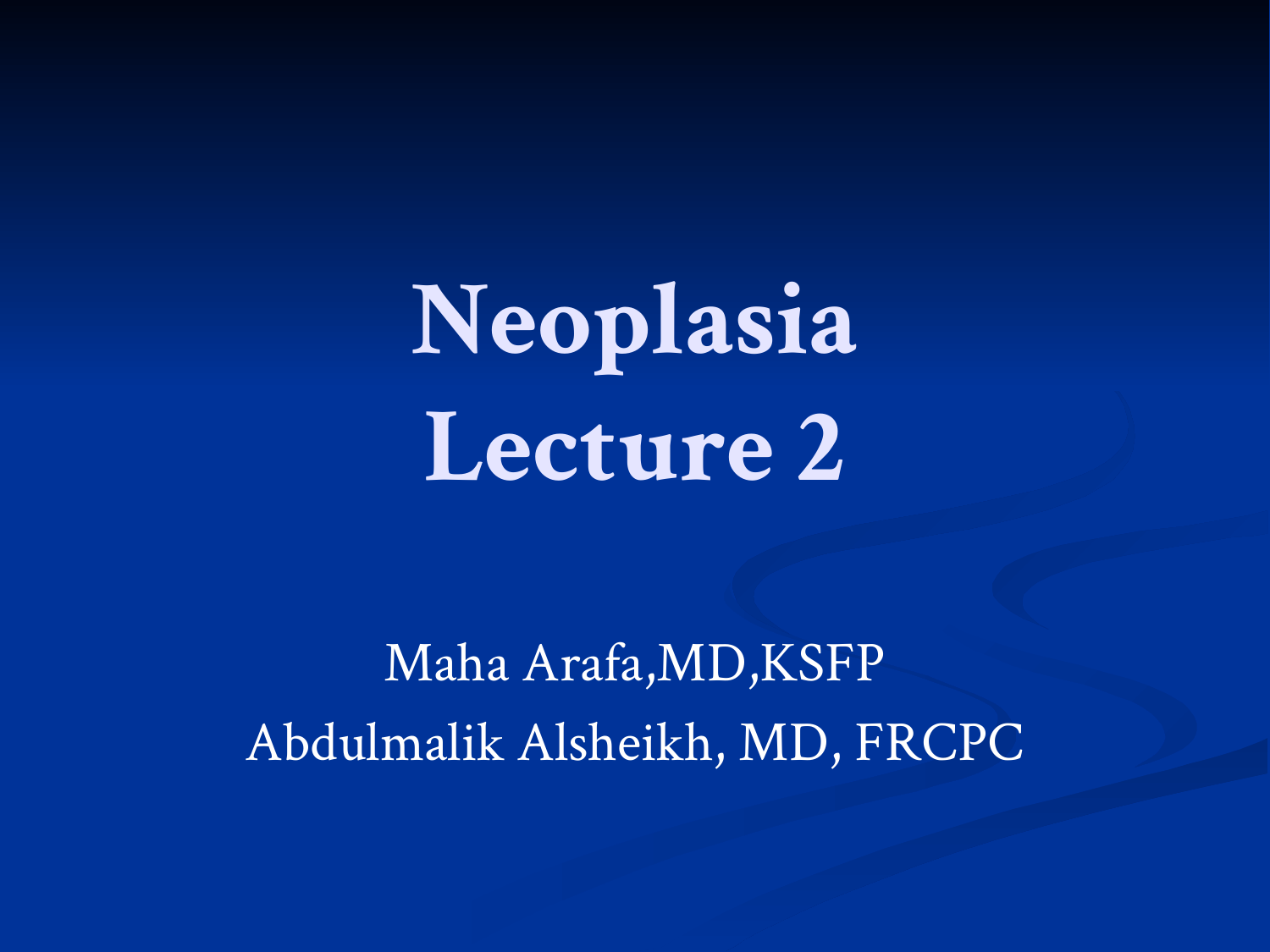

# Neoplasia Lecture 2

Maha Arafa,MD,KSFP
Abdulmalik Alsheikh, MD, FRCPC